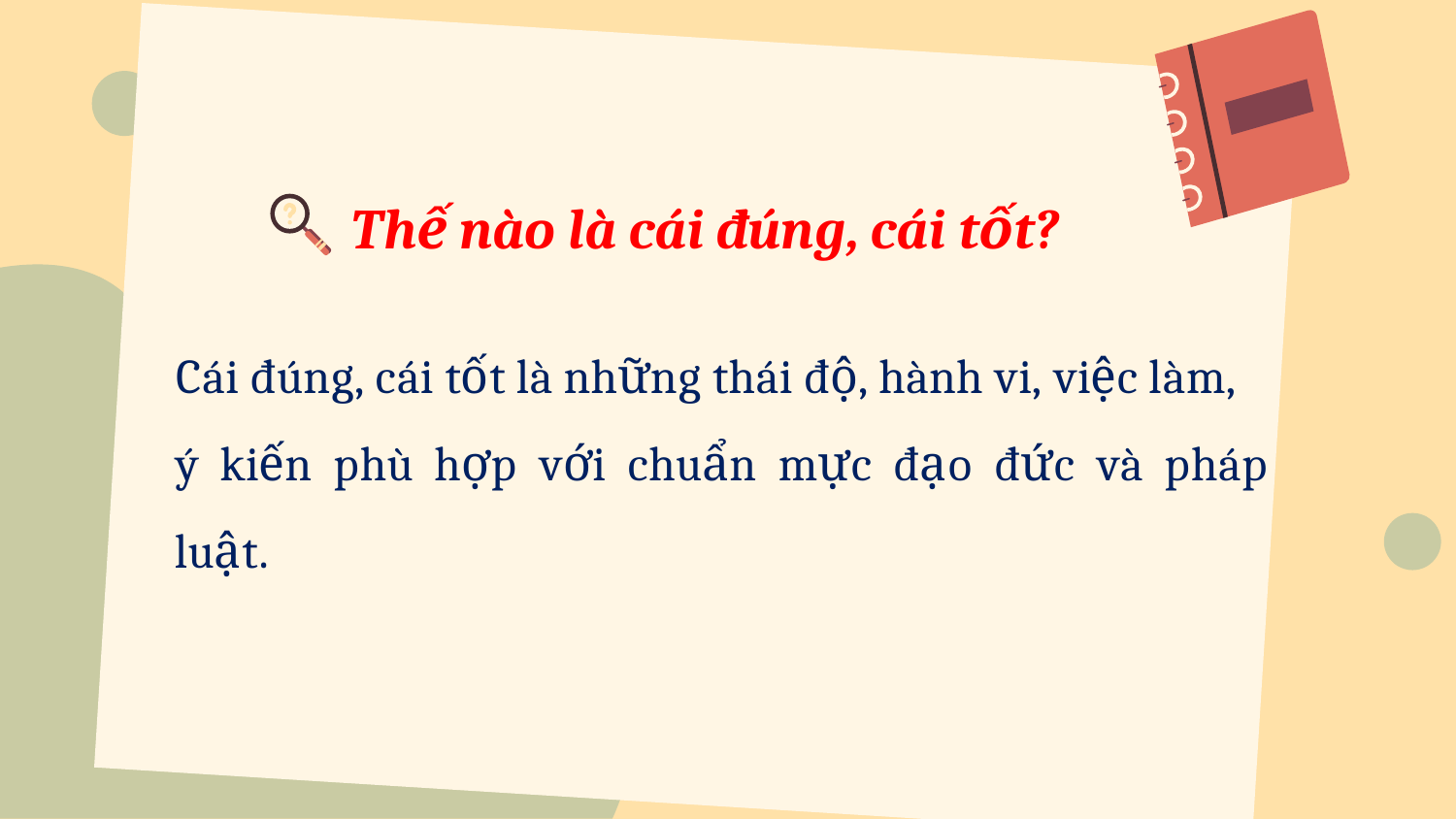

Thế nào là cái đúng, cái tốt?

Cái đúng, cái tốt là những thái độ, hành vi, việc làm,
ý kiến phù hợp với chuẩn mực đạo đức và pháp luật.